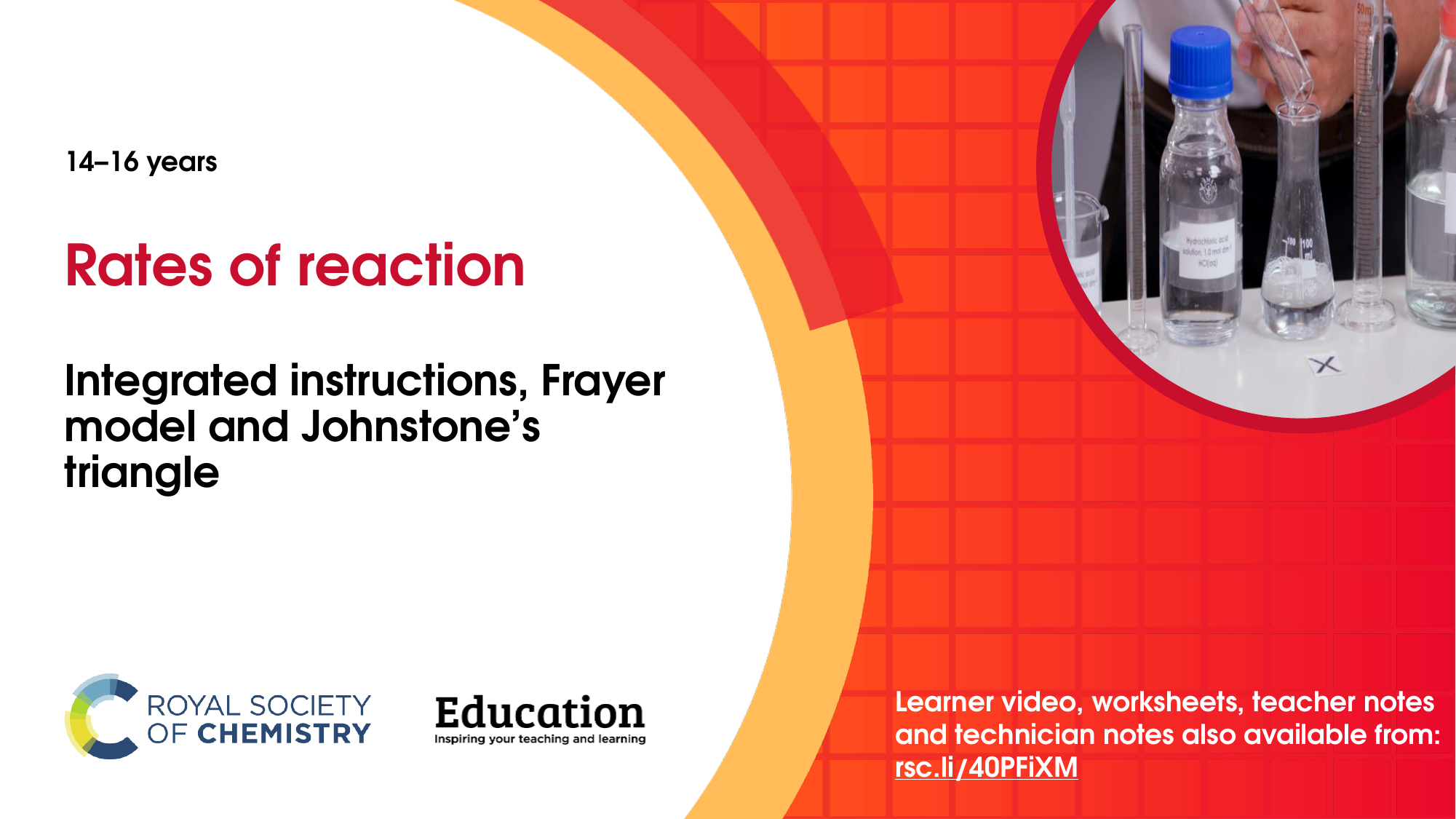

# 14–16 years
Rates of reaction

Integrated instructions, Frayer model and Johnstone’s triangle